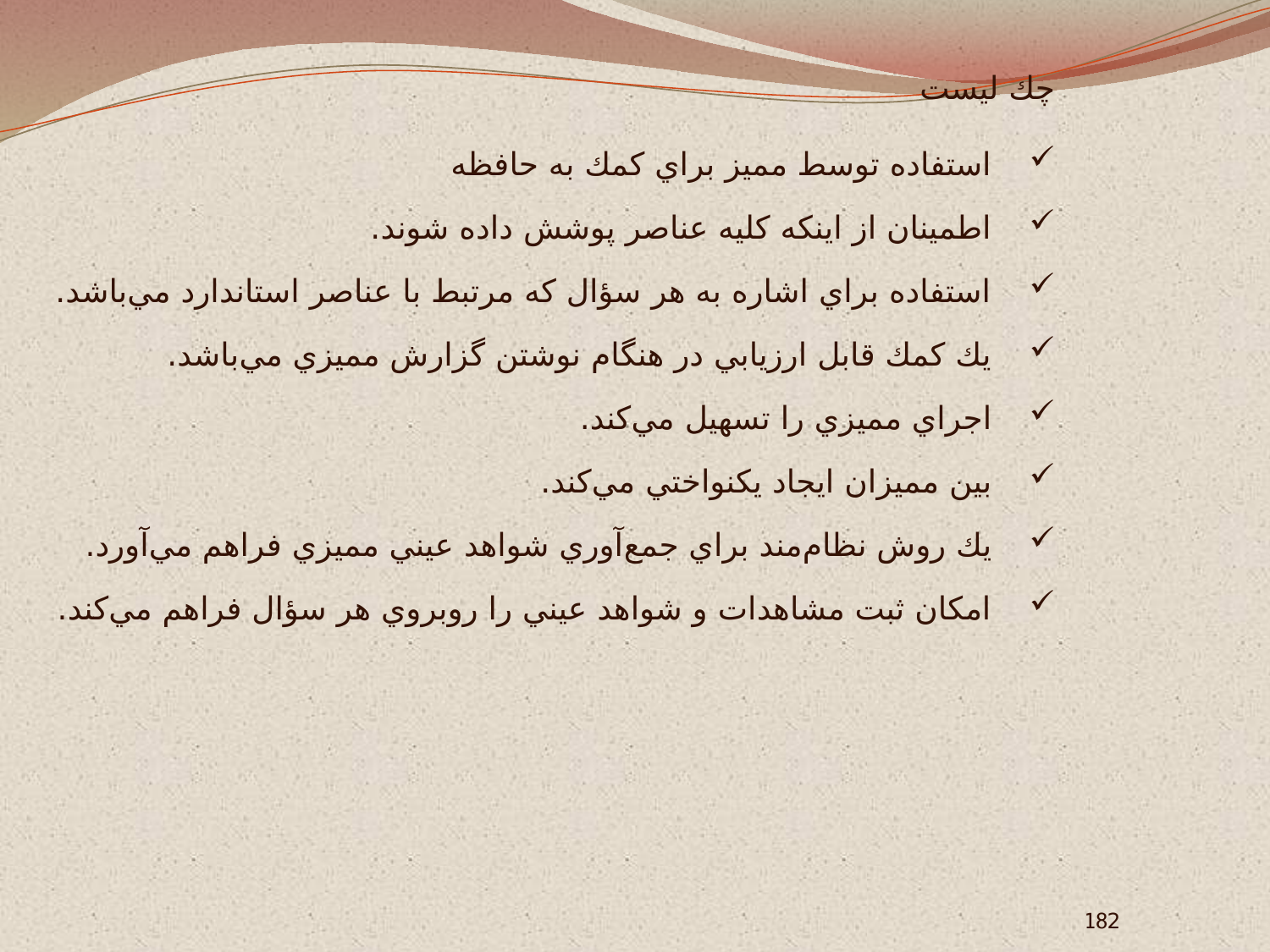

چك ليست
استفاده توسط مميز براي كمك به حافظه
اطمينان از اينكه كليه عناصر پوشش داده شوند.
استفاده براي اشاره به هر سؤال كه مرتبط با عناصر استاندارد مي‌باشد.
يك كمك قابل ارزيابي در هنگام نوشتن گزارش مميزي مي‌باشد.
اجراي مميزي را تسهيل مي‌كند.
بين مميزان ايجاد يكنواختي مي‌كند.
يك روش نظام‌مند براي جمع‌آوري شواهد عيني مميزي فراهم مي‌آورد.
امكان ثبت مشاهدات و شواهد عيني را روبروي هر سؤال فراهم مي‌كند.
182